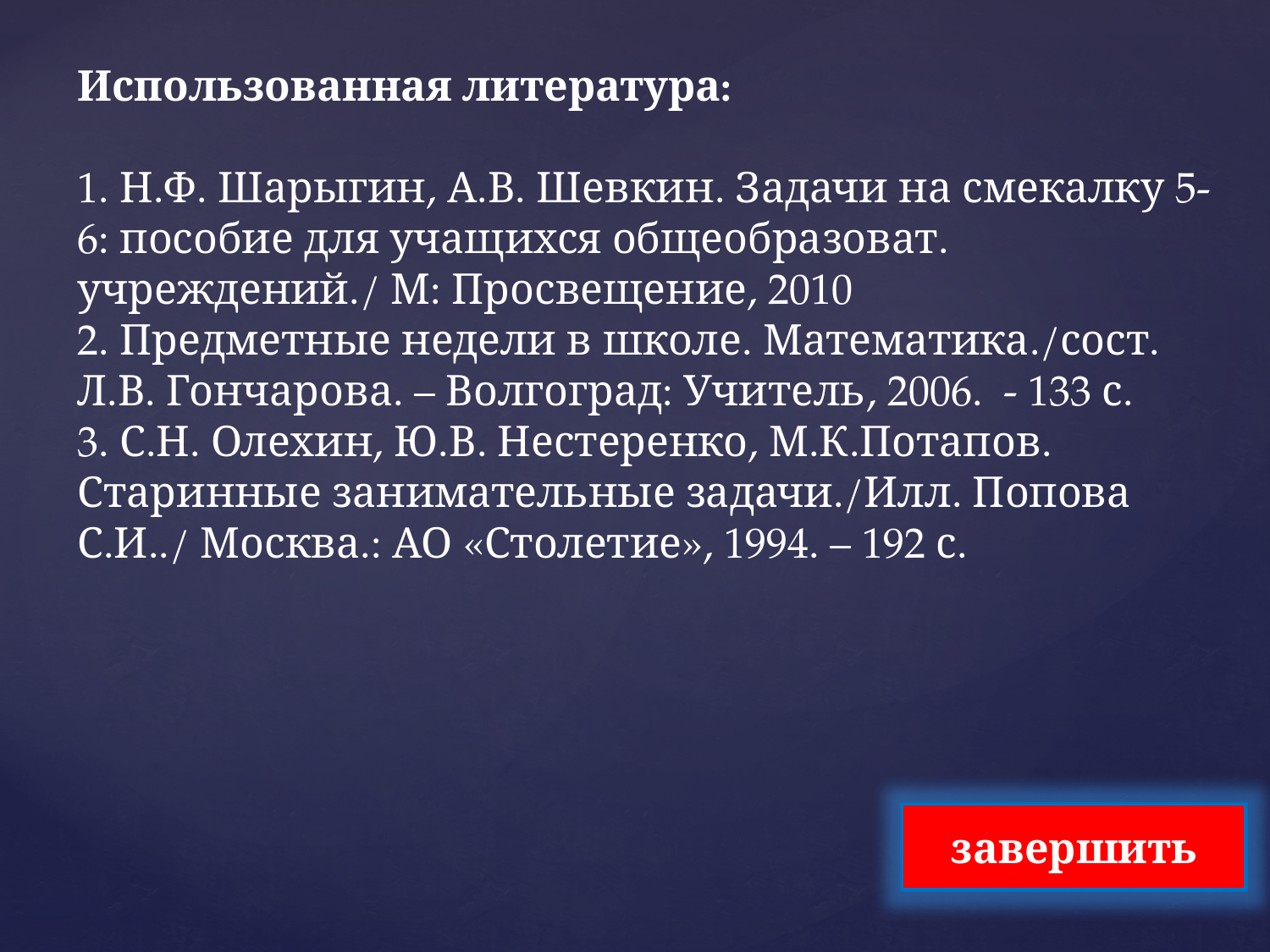

# Использованная литература: 1. Н.Ф. Шарыгин, А.В. Шевкин. Задачи на смекалку 5-6: пособие для учащихся общеобразоват. учреждений./ М: Просвещение, 2010 2. Предметные недели в школе. Математика./сост. Л.В. Гончарова. – Волгоград: Учитель, 2006.  - 133 с. 3. С.Н. Олехин, Ю.В. Нестеренко, М.К.Потапов. Старинные занимательные задачи./Илл. Попова С.И../ Москва.: АО «Столетие», 1994. – 192 с.
завершить